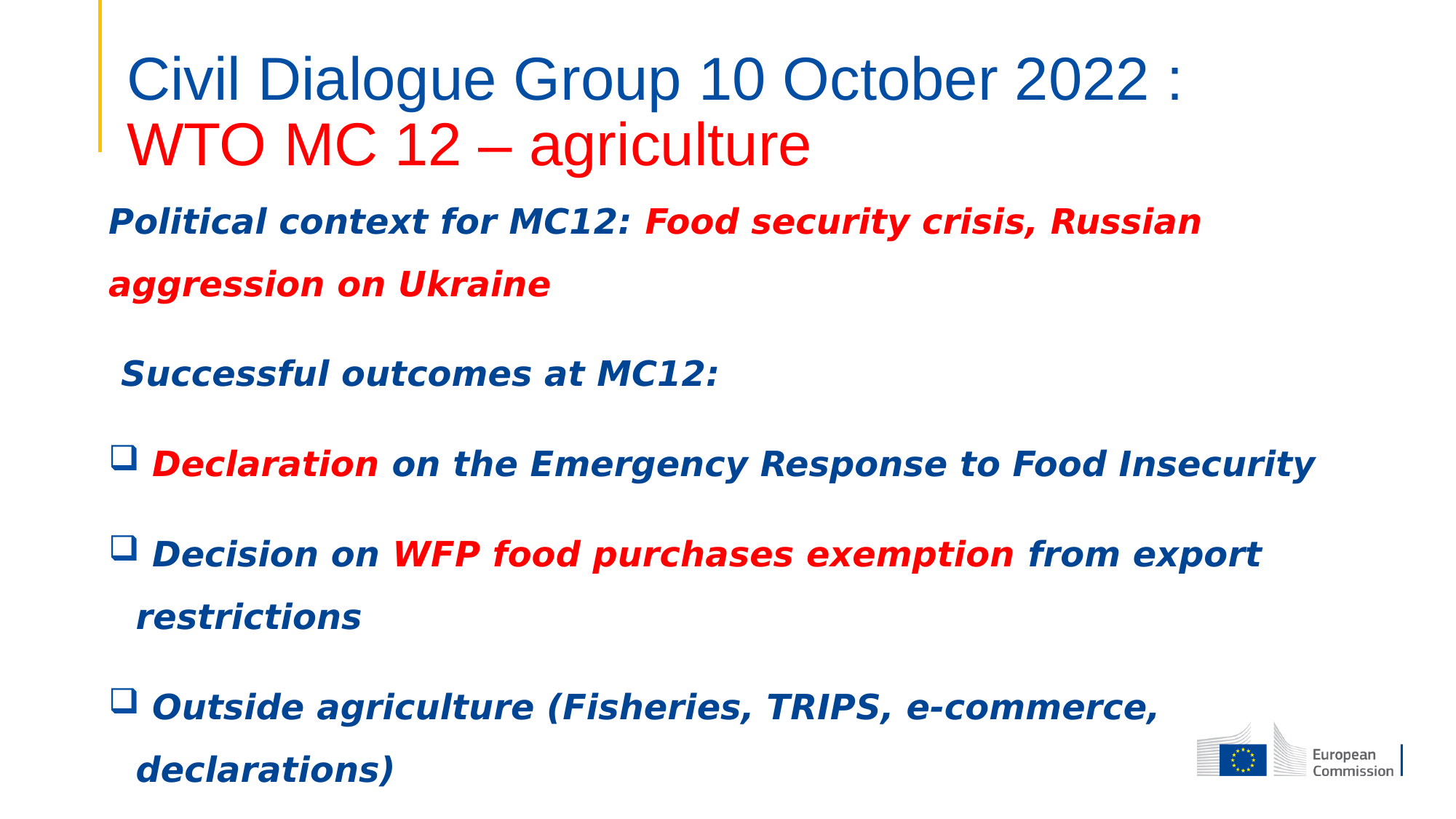

# Civil Dialogue Group 10 October 2022 : WTO MC 12 – agriculture

Political context for MC12: Food security crisis, Russian aggression on Ukraine
 Successful outcomes at MC12:
 Declaration on the Emergency Response to Food Insecurity
 Decision on WFP food purchases exemption from export restrictions
 Outside agriculture (Fisheries, TRIPS, e-commerce, declarations)